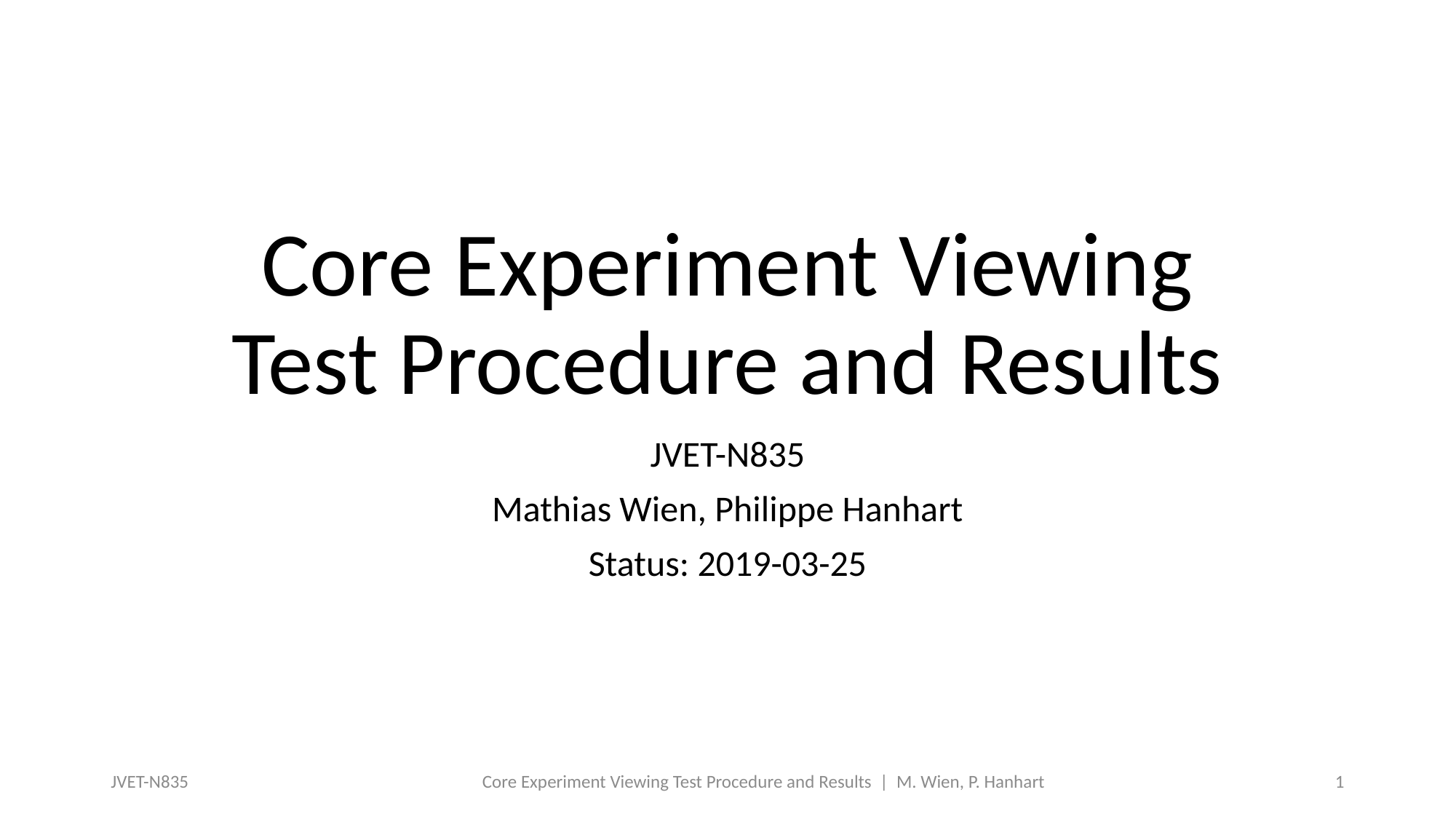

# Core Experiment Viewing Test Procedure and Results
JVET-N835
Mathias Wien, Philippe Hanhart
Status: 2019-03-25
JVET-N835
Core Experiment Viewing Test Procedure and Results  |  M. Wien, P. Hanhart
1